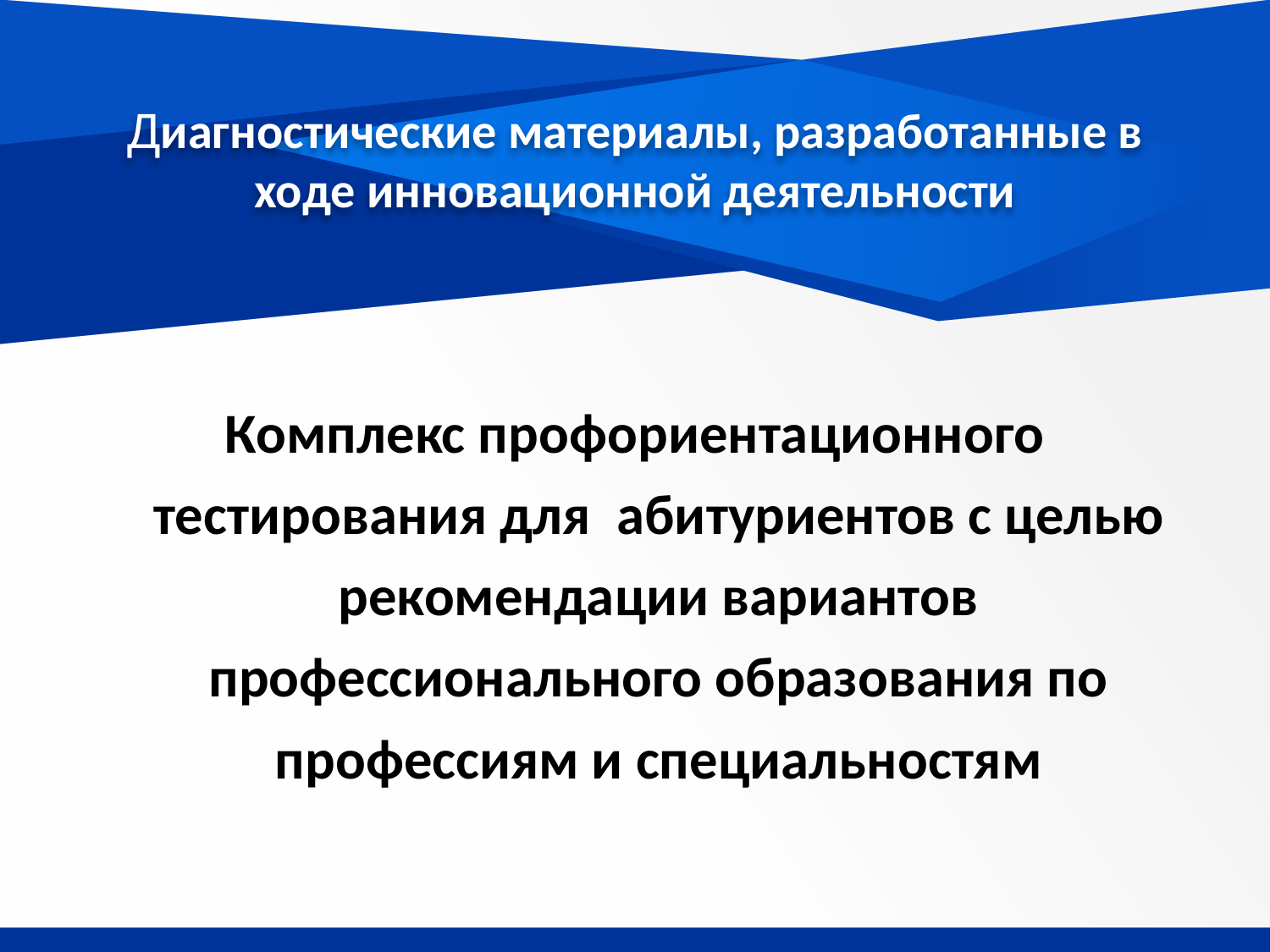

# Диагностические материалы, разработанные в ходе инновационной деятельности
Комплекс профориентационного тестирования для  абитуриентов с целью рекомендации вариантов профессионального образования по профессиям и специальностям